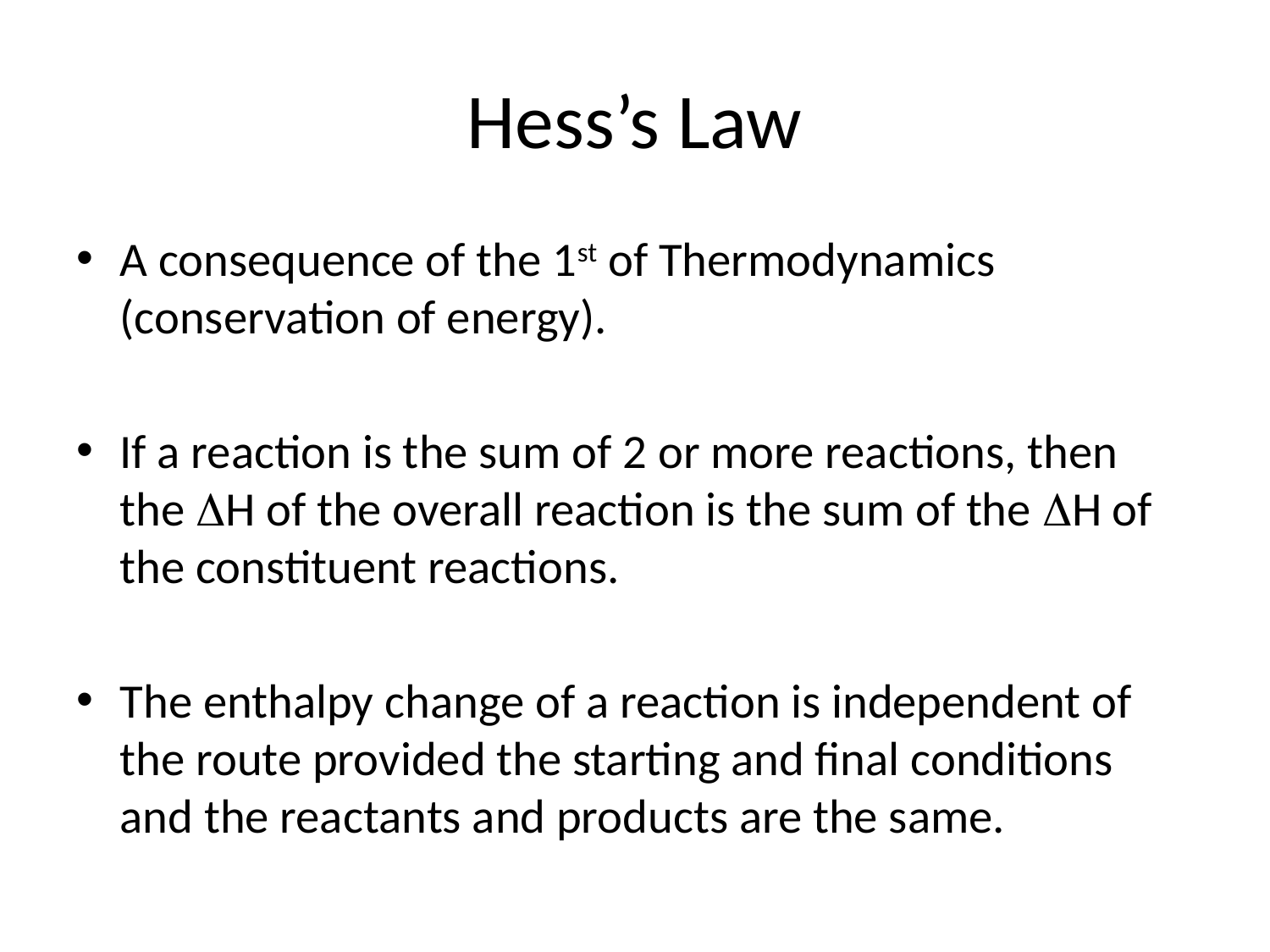

# Hess’s Law
A consequence of the 1st of Thermodynamics (conservation of energy).

If a reaction is the sum of 2 or more reactions, then the ΔH of the overall reaction is the sum of the ΔH of the constituent reactions.

The enthalpy change of a reaction is independent of the route provided the starting and final conditions and the reactants and products are the same.